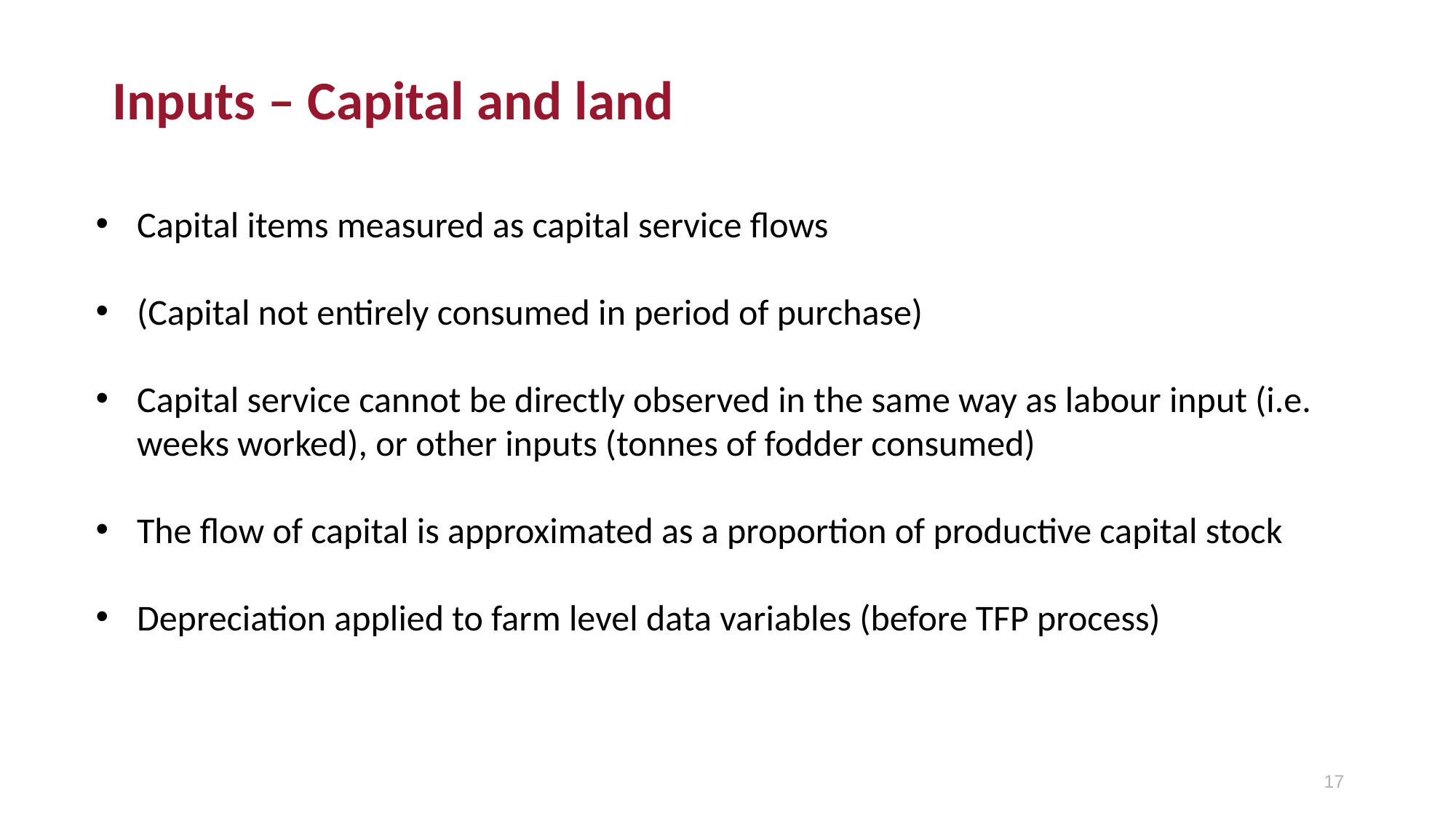

Inputs – Capital and land

Capital items measured as capital service flows

(Capital not entirely consumed in period of purchase)

Capital service cannot be directly observed in the same way as labour input (i.e. weeks worked), or other inputs (tonnes of fodder consumed)

The flow of capital is approximated as a proportion of productive capital stock

Depreciation applied to farm level data variables (before TFP process)

17